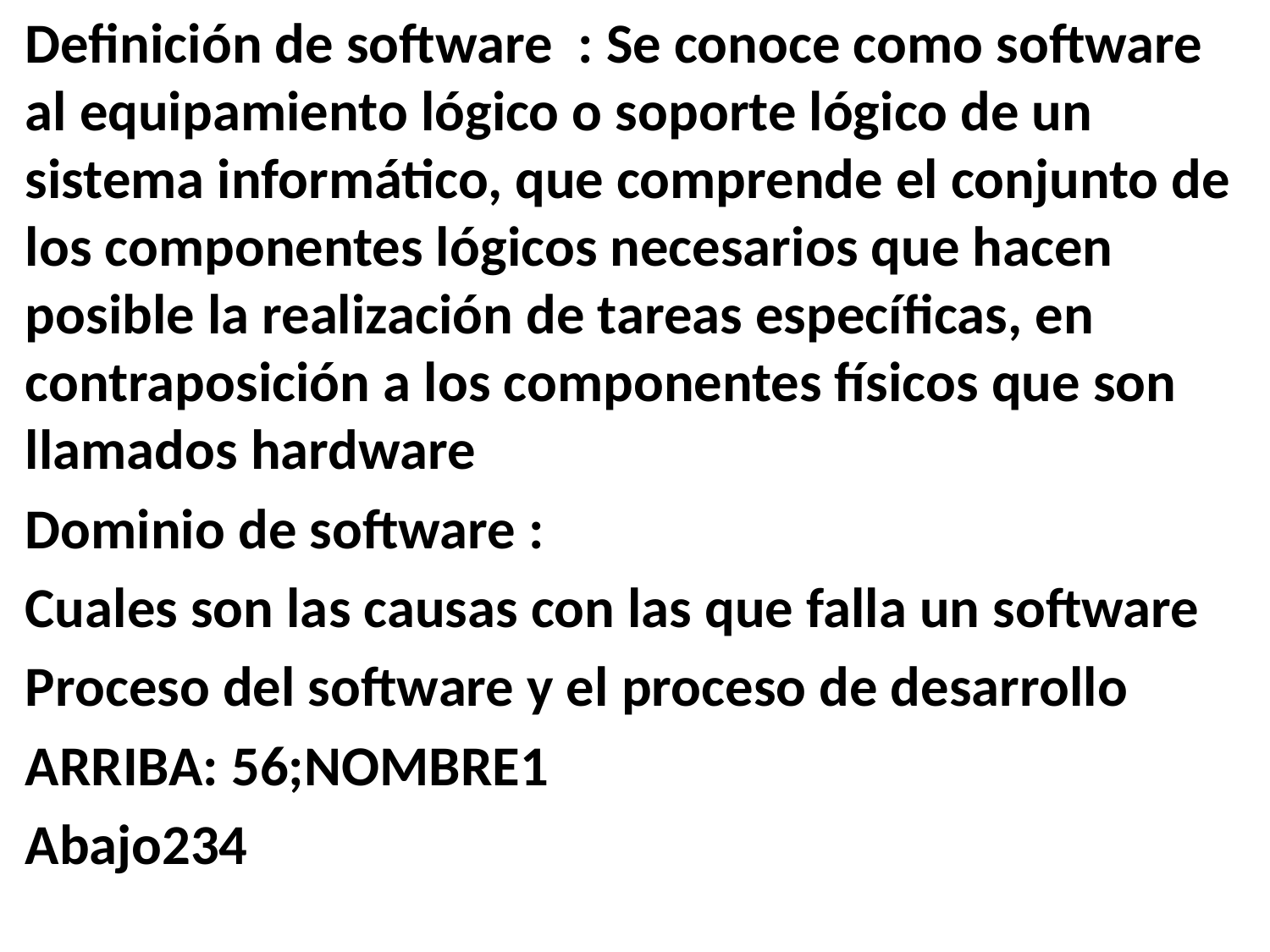

Definición de software  : Se conoce como software al equipamiento lógico o soporte lógico de un sistema informático, que comprende el conjunto de los componentes lógicos necesarios que hacen posible la realización de tareas específicas, en contraposición a los componentes físicos que son llamados hardware
Dominio de software :
Cuales son las causas con las que falla un software
Proceso del software y el proceso de desarrollo
ARRIBA: 56;NOMBRE1
Abajo234